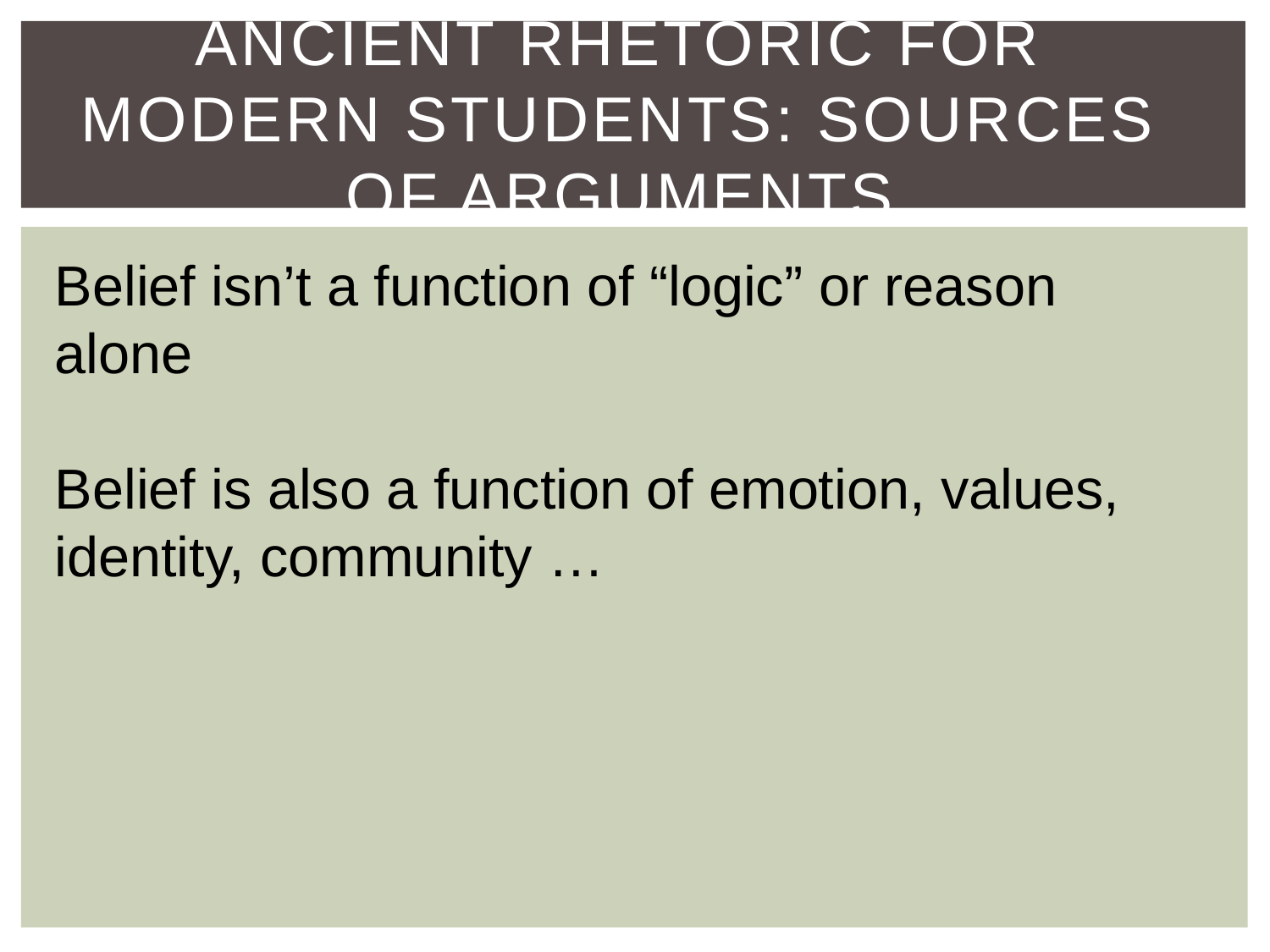

# Ancient Rhetoric for Modern Students: Sources of Arguments
Belief isn’t a function of “logic” or reason alone

Belief is also a function of emotion, values, identity, community …